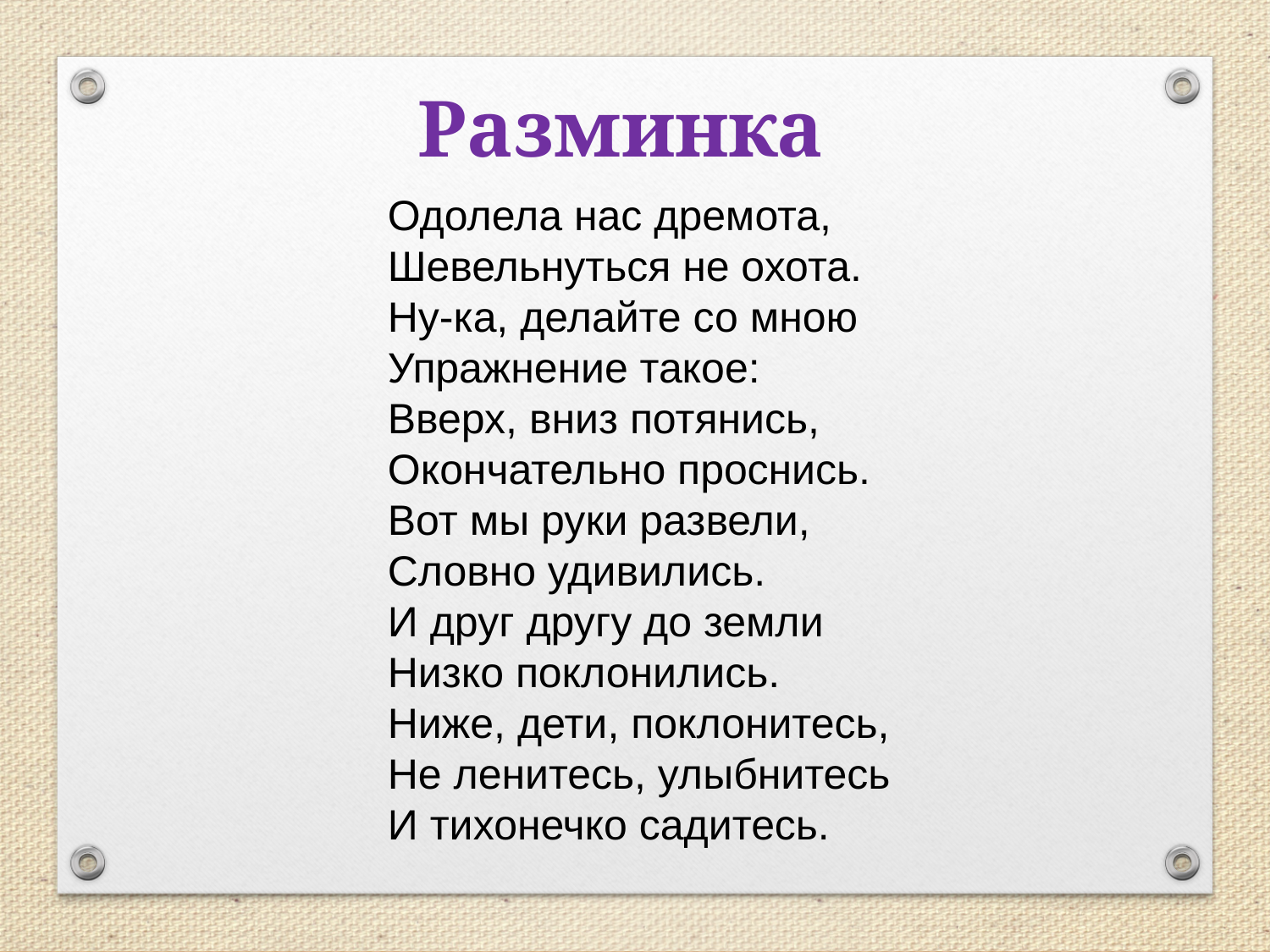

Разминка
Одолела нас дремота,
Шевельнуться не охота.
Ну-ка, делайте со мною
Упражнение такое:
Вверх, вниз потянись,
Окончательно проснись.
Вот мы руки развели,
Словно удивились.
И друг другу до земли
Низко поклонились.
Ниже, дети, поклонитесь,
Не ленитесь, улыбнитесь
И тихонечко садитесь.